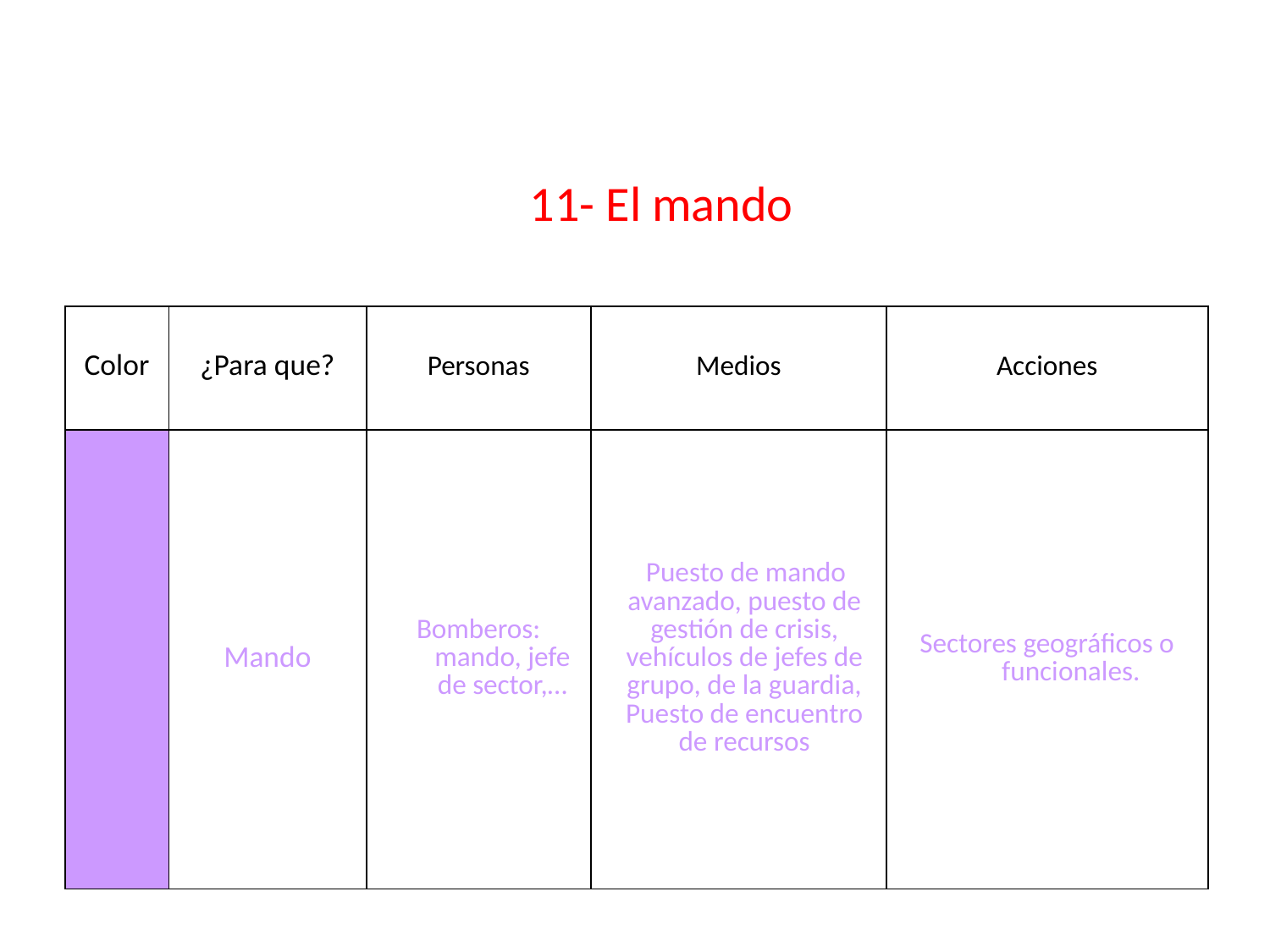

# 11- El mando
| Color | ¿Para que? | Personas | Medios | Acciones |
| --- | --- | --- | --- | --- |
|  | Mando | Bomberos: mando, jefe de sector,… | Puesto de mando avanzado, puesto de gestión de crisis, vehículos de jefes de grupo, de la guardia, Puesto de encuentro de recursos | Sectores geográficos o funcionales. |